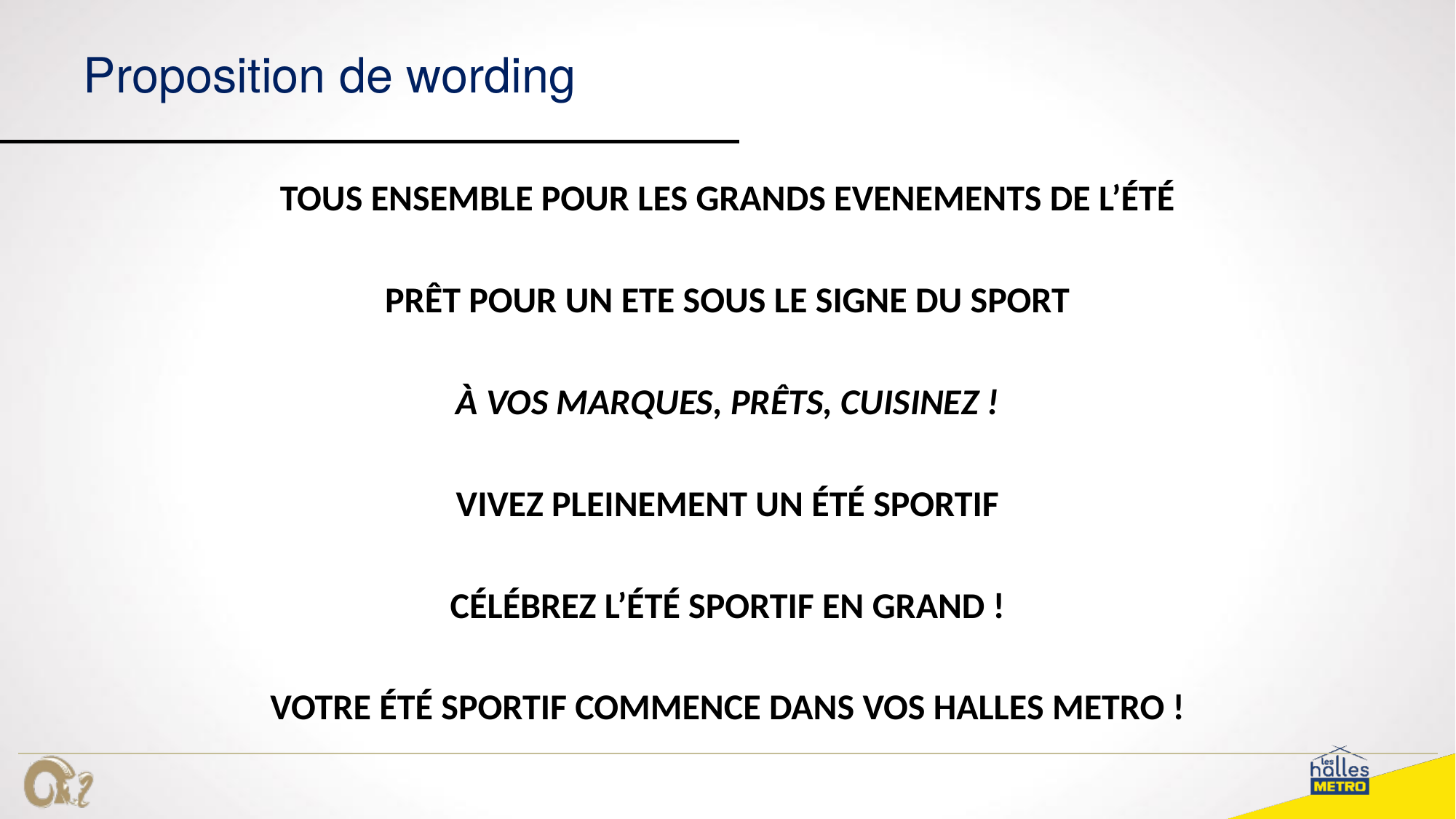

# Proposition de wording
TOUS ENSEMBLE POUR LES GRANDS EVENEMENTS DE L’ÉTÉ

PRÊT POUR UN ETE SOUS LE SIGNE DU SPORT

À VOS MARQUES, PRÊTS, CUISINEZ !

VIVEZ PLEINEMENT UN ÉTÉ SPORTIF

CÉLÉBREZ L’ÉTÉ SPORTIF EN GRAND !

VOTRE ÉTÉ SPORTIF COMMENCE DANS VOS HALLES METRO !